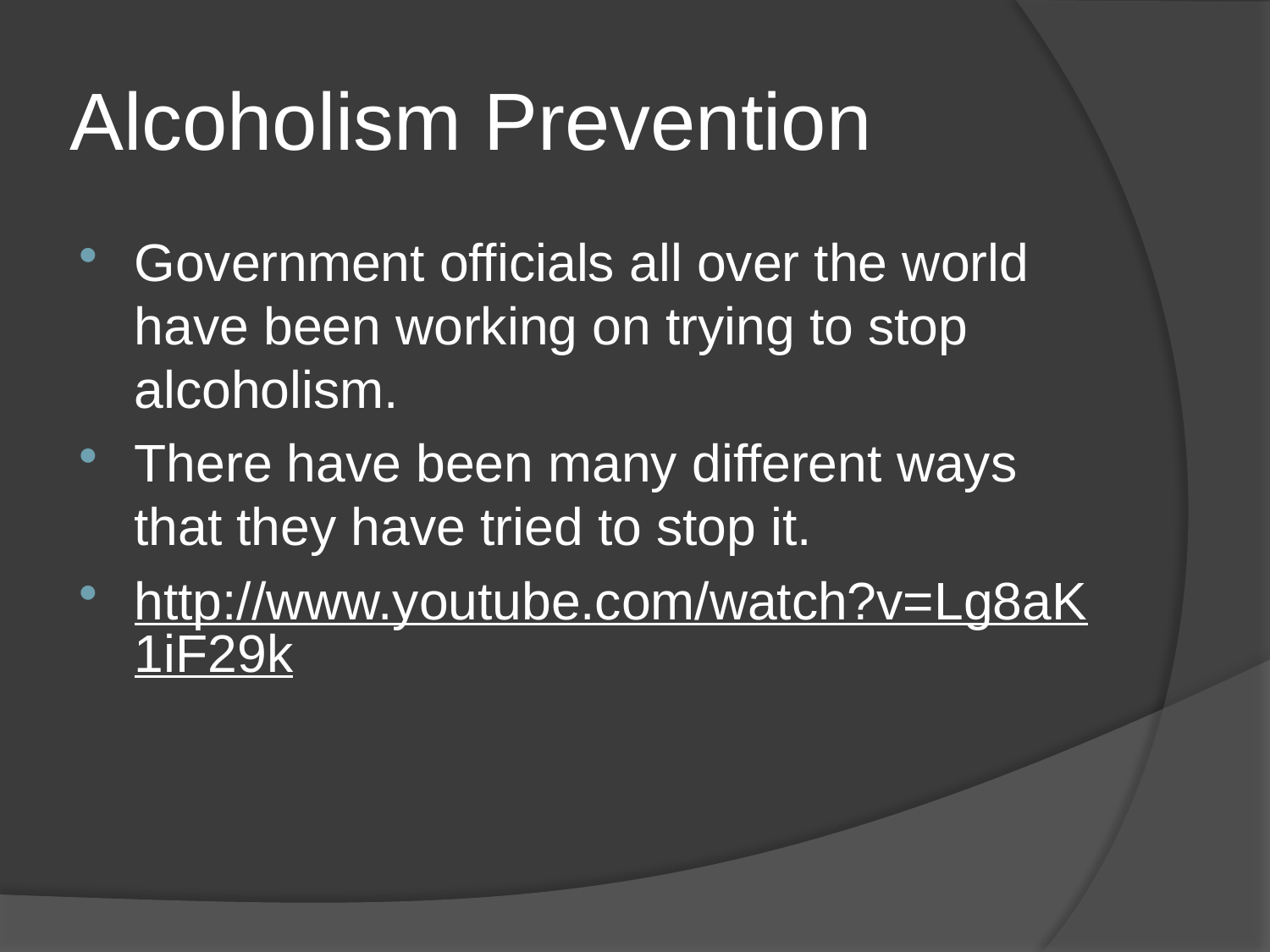

# Alcoholism Prevention
Government officials all over the world have been working on trying to stop alcoholism.
There have been many different ways that they have tried to stop it.
http://www.youtube.com/watch?v=Lg8aK1iF29k